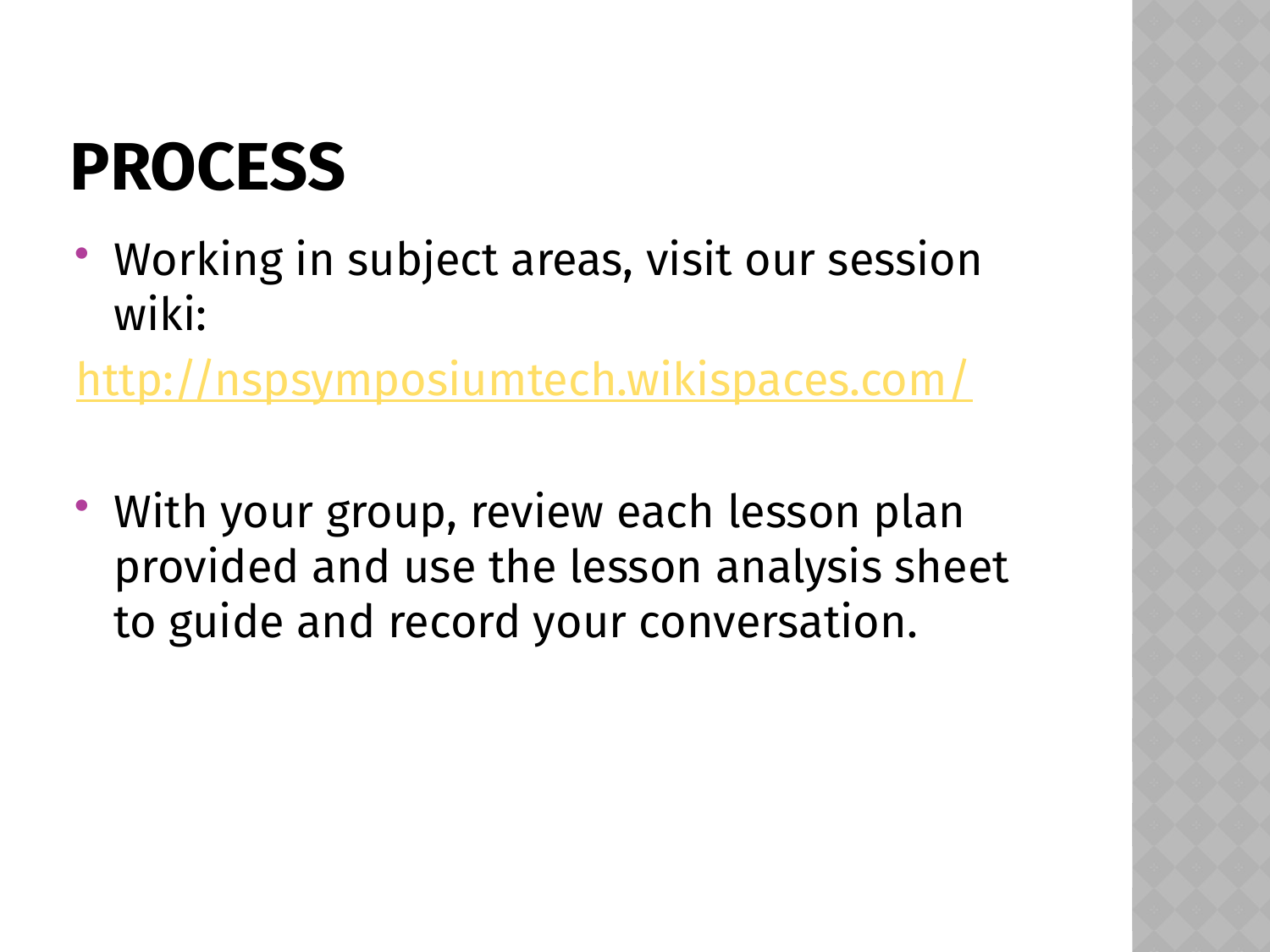

# Process
Working in subject areas, visit our session wiki:
http://nspsymposiumtech.wikispaces.com/

With your group, review each lesson plan provided and use the lesson analysis sheet to guide and record your conversation.